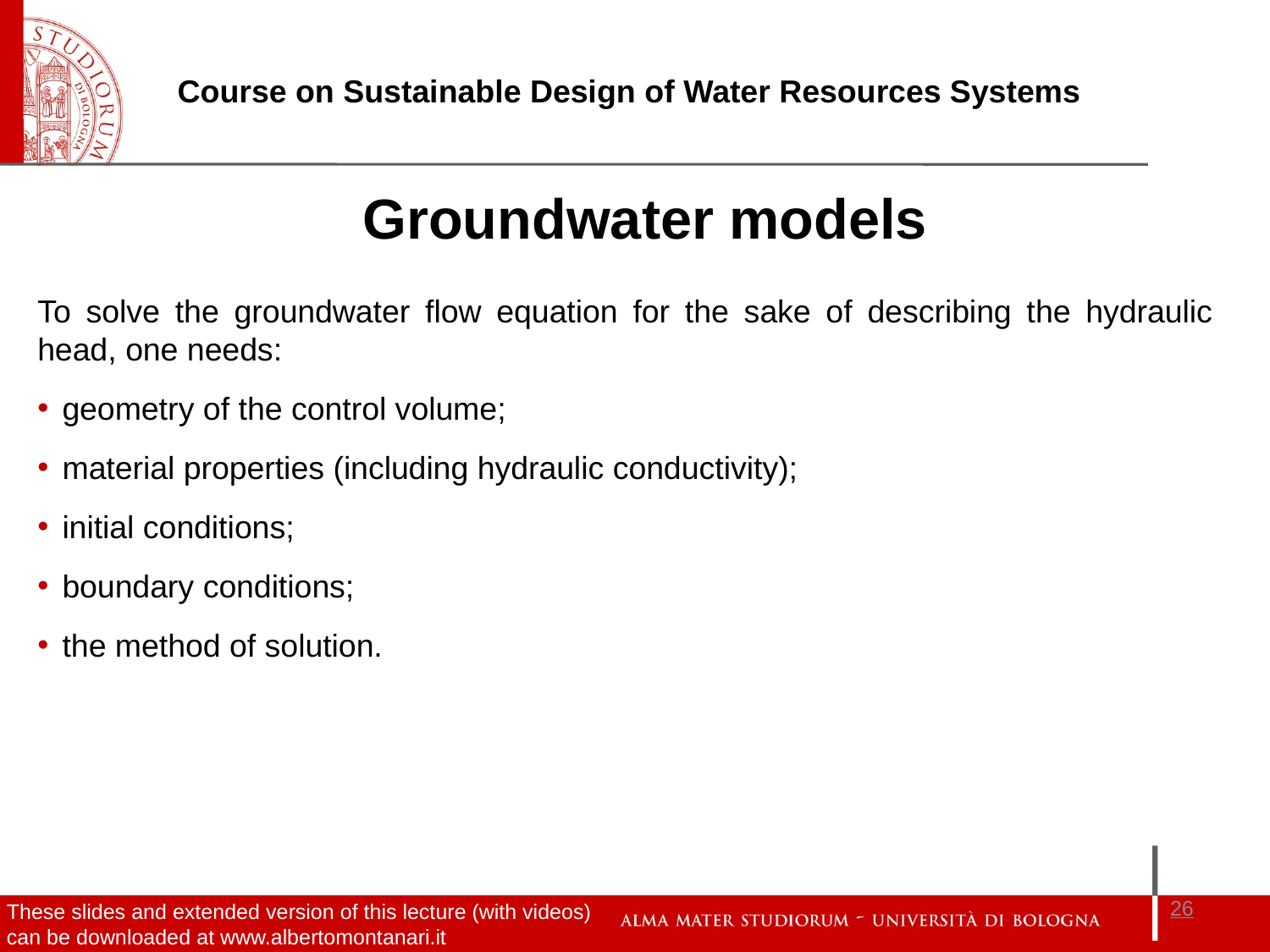

Groundwater models
To solve the groundwater flow equation for the sake of describing the hydraulic head, one needs:
geometry of the control volume;
material properties (including hydraulic conductivity);
initial conditions;
boundary conditions;
the method of solution.

26